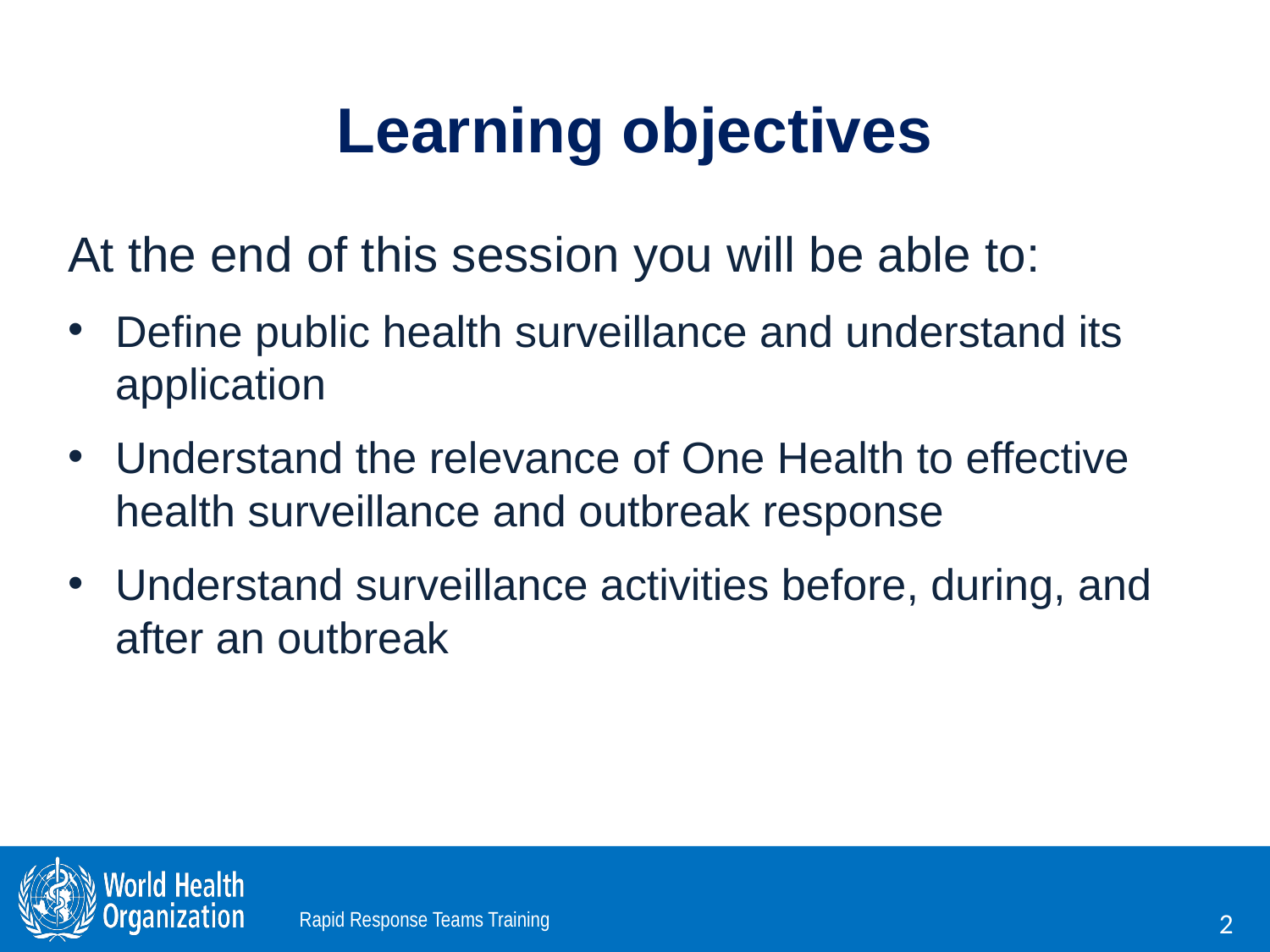

# Learning objectives
At the end of this session you will be able to:
Define public health surveillance and understand its application
Understand the relevance of One Health to effective health surveillance and outbreak response
Understand surveillance activities before, during, and after an outbreak